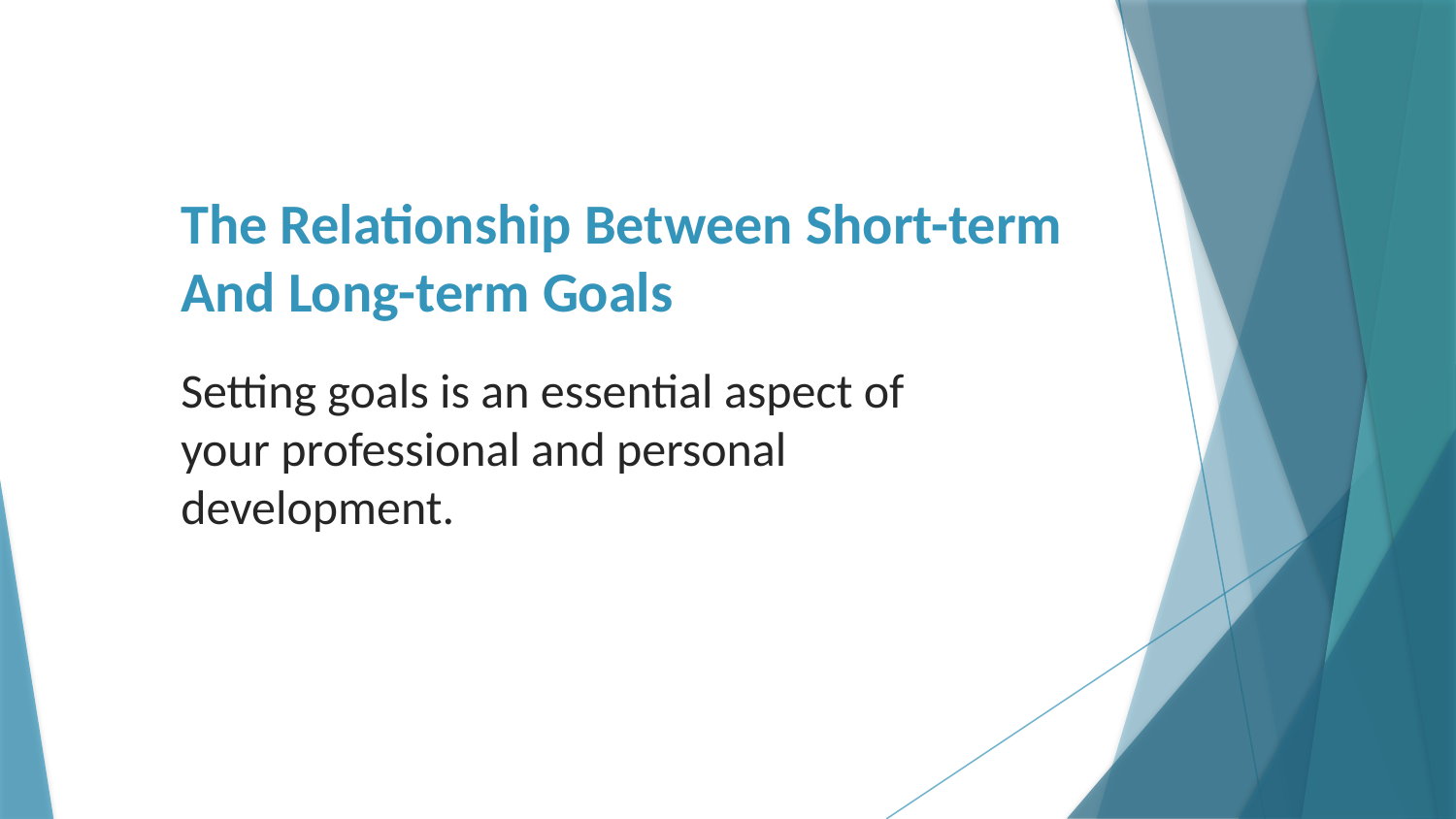

# The Relationship Between Short-term And Long-term Goals
Setting goals is an essential aspect of your professional and personal development.